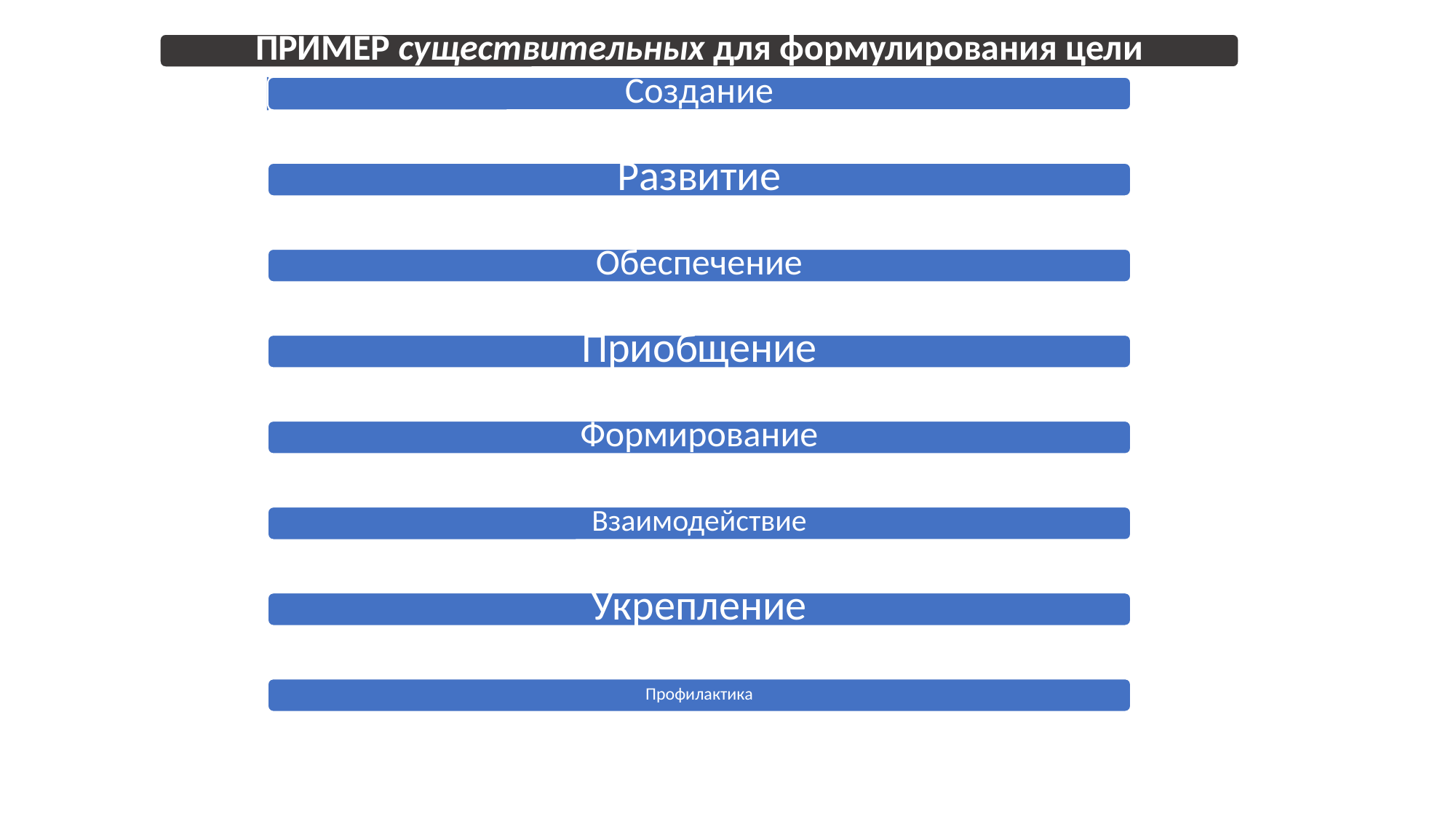

ПРИМЕР существительных для формулирования цели
Создание
Развитие
Приобщение
Профилактика
Укрепление
Взаимодействие
Формирование
Обеспечение